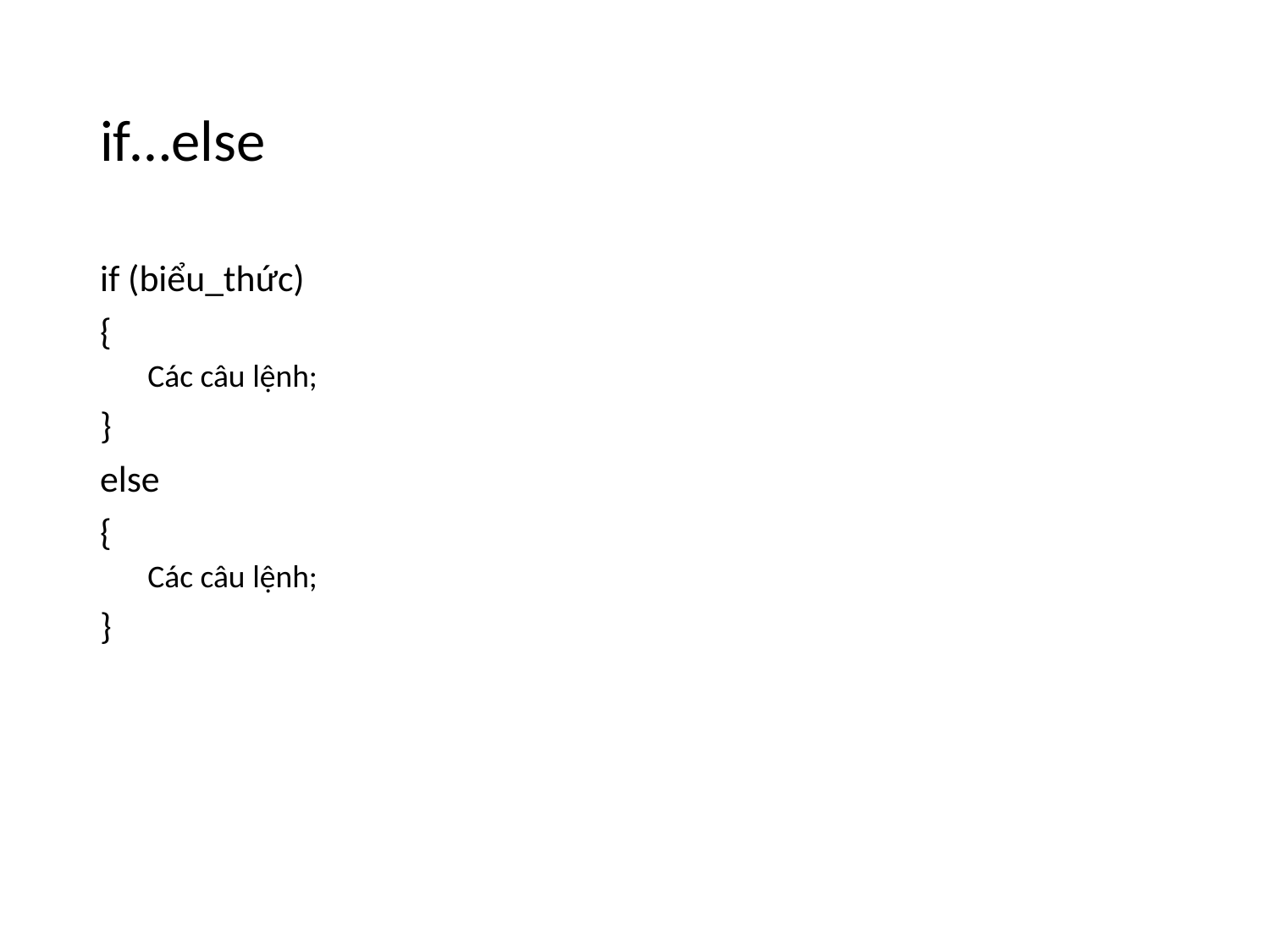

# if…else
if (biểu_thức)
{
Các câu lệnh;
}
else
{
Các câu lệnh;
}